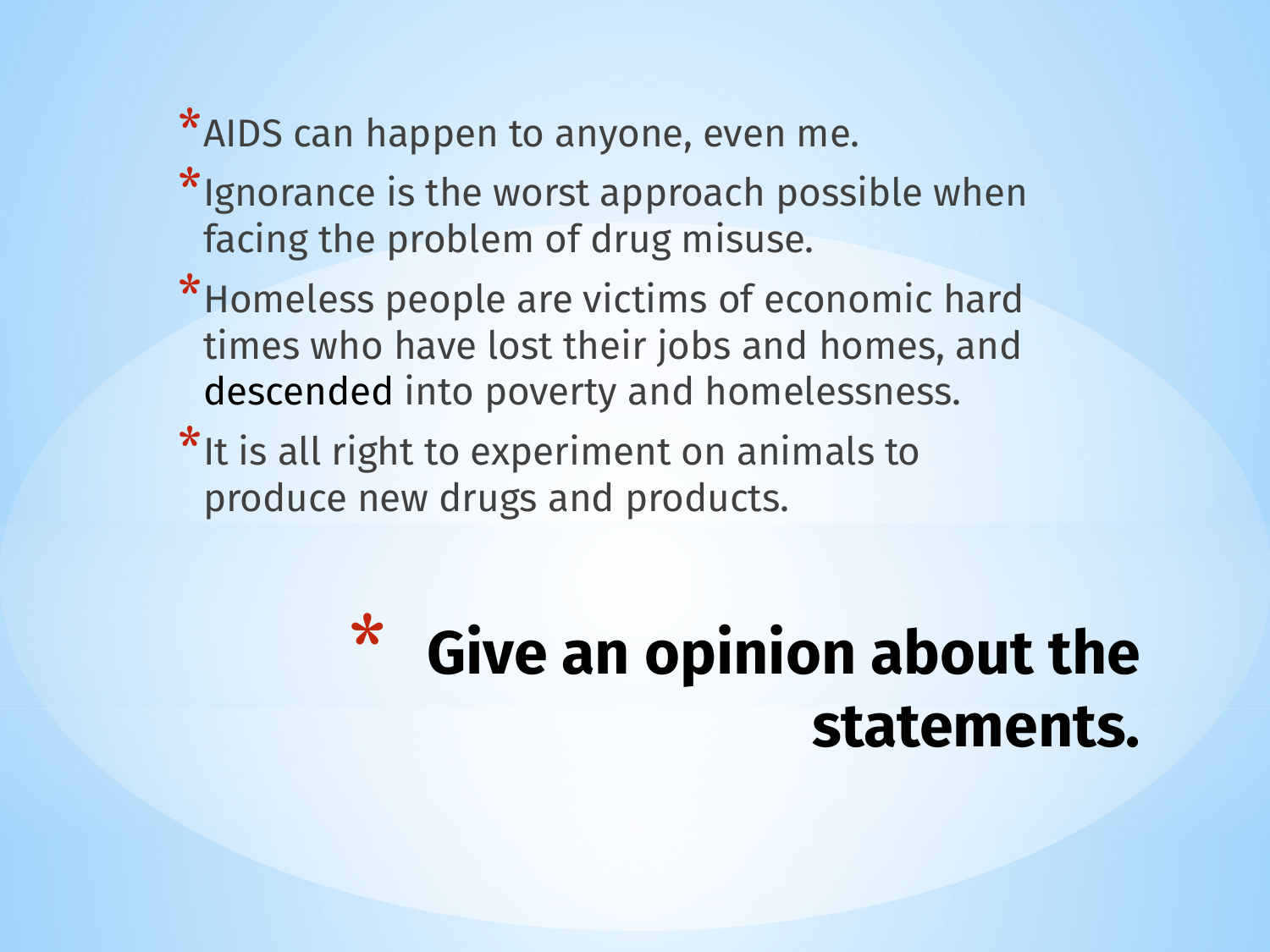

AIDS can happen to anyone, even me.
Ignorance is the worst approach possible when facing the problem of drug misuse.
Homeless people are victims of economic hard times who have lost their jobs and homes, and descended into poverty and homelessness.
It is all right to experiment on animals to produce new drugs and products.
# Give an opinion about the statements.